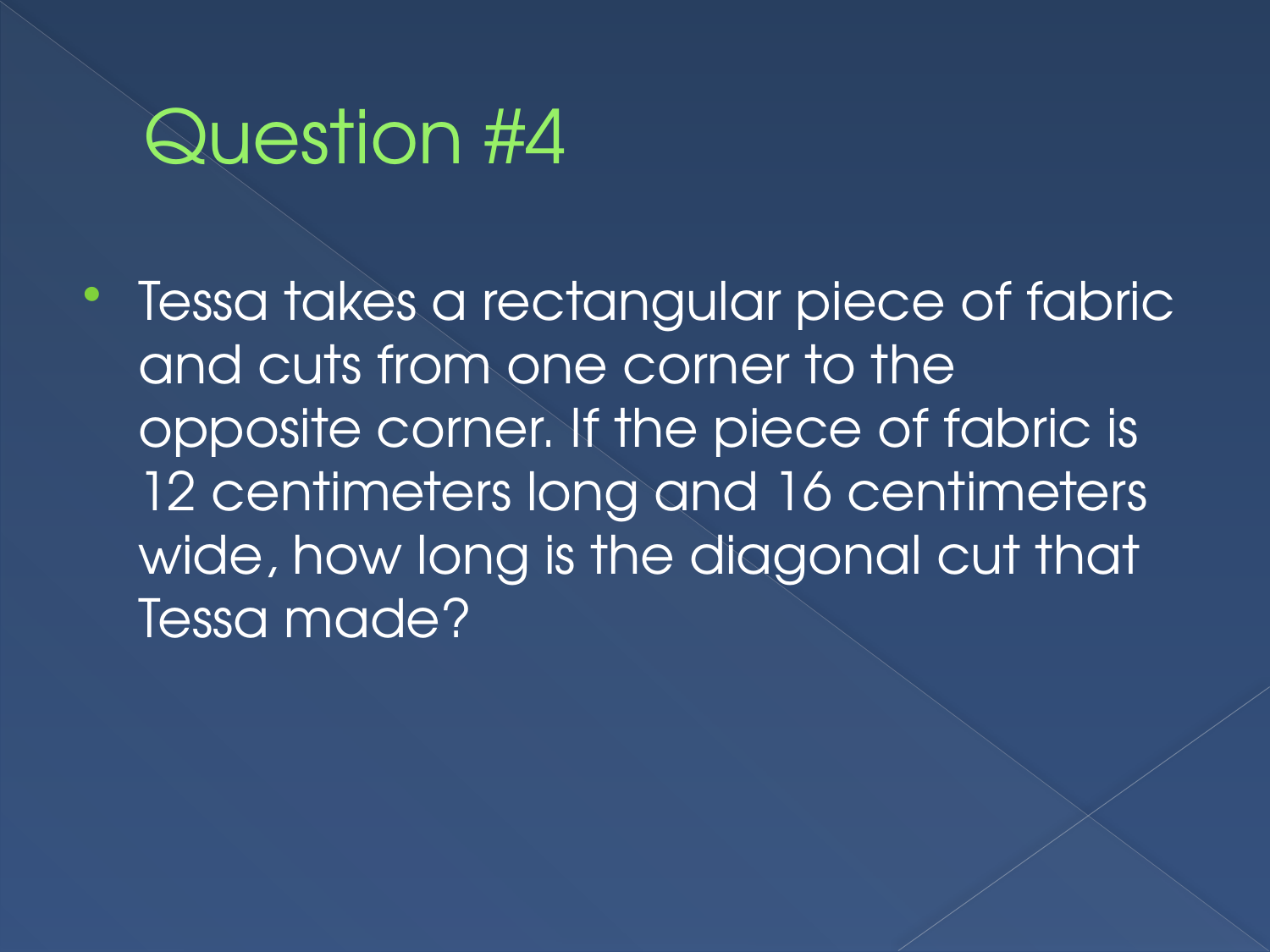

# Question #4
Tessa takes a rectangular piece of fabric and cuts from one corner to the opposite corner. If the piece of fabric is 12 centimeters long and 16 centimeters wide, how long is the diagonal cut that Tessa made?